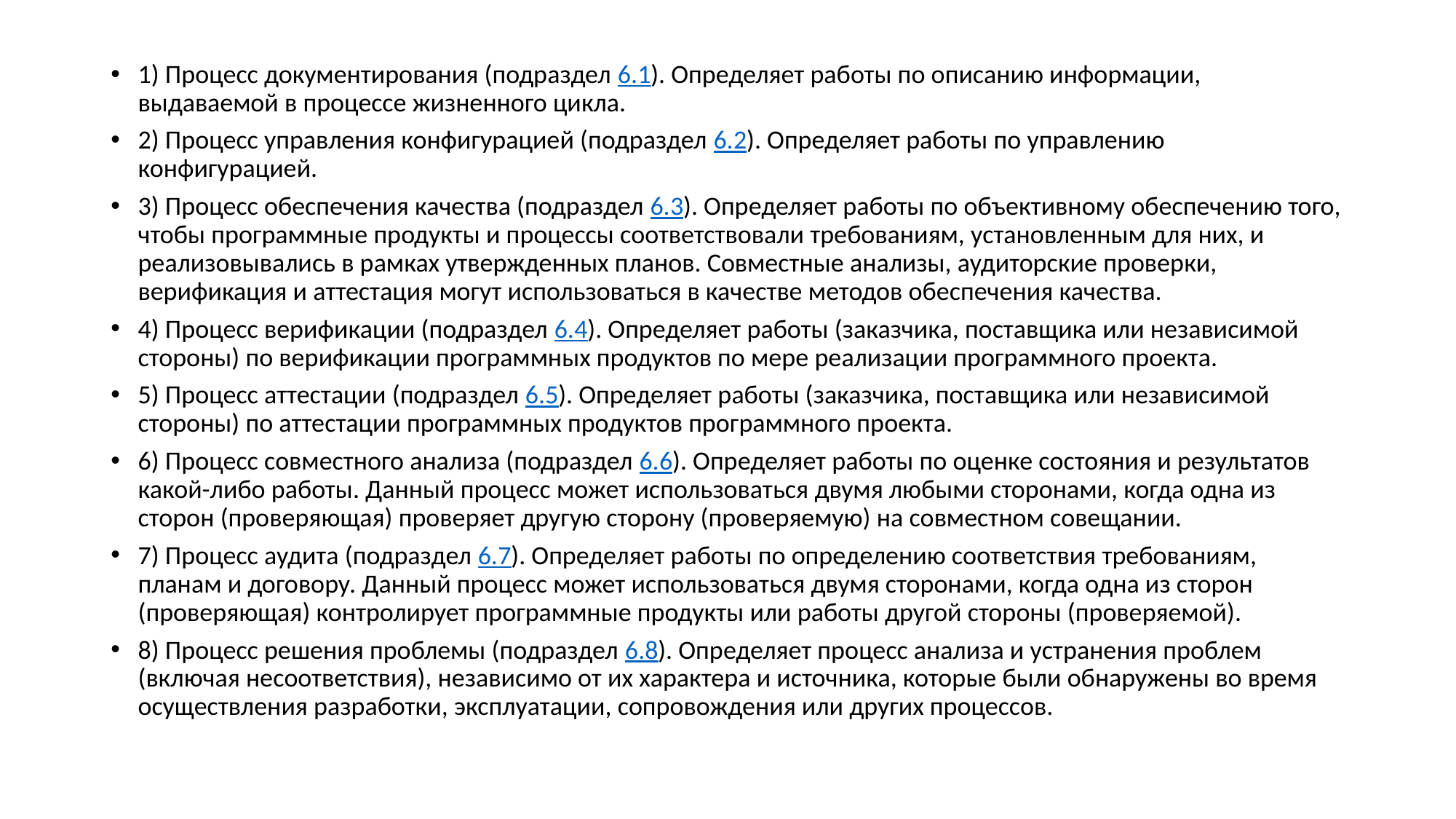

1) Процесс документирования (подраздел 6.1). Определяет работы по описанию информации, выдаваемой в процессе жизненного цикла.
2) Процесс управления конфигурацией (подраздел 6.2). Определяет работы по управлению конфигурацией.
3) Процесс обеспечения качества (подраздел 6.3). Определяет работы по объективному обеспечению того, чтобы программные продукты и процессы соответствовали требованиям, установленным для них, и реализовывались в рамках утвержденных планов. Совместные анализы, аудиторские проверки, верификация и аттестация могут использоваться в качестве методов обеспечения качества.
4) Процесс верификации (подраздел 6.4). Определяет работы (заказчика, поставщика или независимой стороны) по верификации программных продуктов по мере реализации программного проекта.
5) Процесс аттестации (подраздел 6.5). Определяет работы (заказчика, поставщика или независимой стороны) по аттестации программных продуктов программного проекта.
6) Процесс совместного анализа (подраздел 6.6). Определяет работы по оценке состояния и результатов какой-либо работы. Данный процесс может использоваться двумя любыми сторонами, когда одна из сторон (проверяющая) проверяет другую сторону (проверяемую) на совместном совещании.
7) Процесс аудита (подраздел 6.7). Определяет работы по определению соответствия требованиям, планам и договору. Данный процесс может использоваться двумя сторонами, когда одна из сторон (проверяющая) контролирует программные продукты или работы другой стороны (проверяемой).
8) Процесс решения проблемы (подраздел 6.8). Определяет процесс анализа и устранения проблем (включая несоответствия), независимо от их характера и источника, которые были обнаружены во время осуществления разработки, эксплуатации, сопровождения или других процессов.